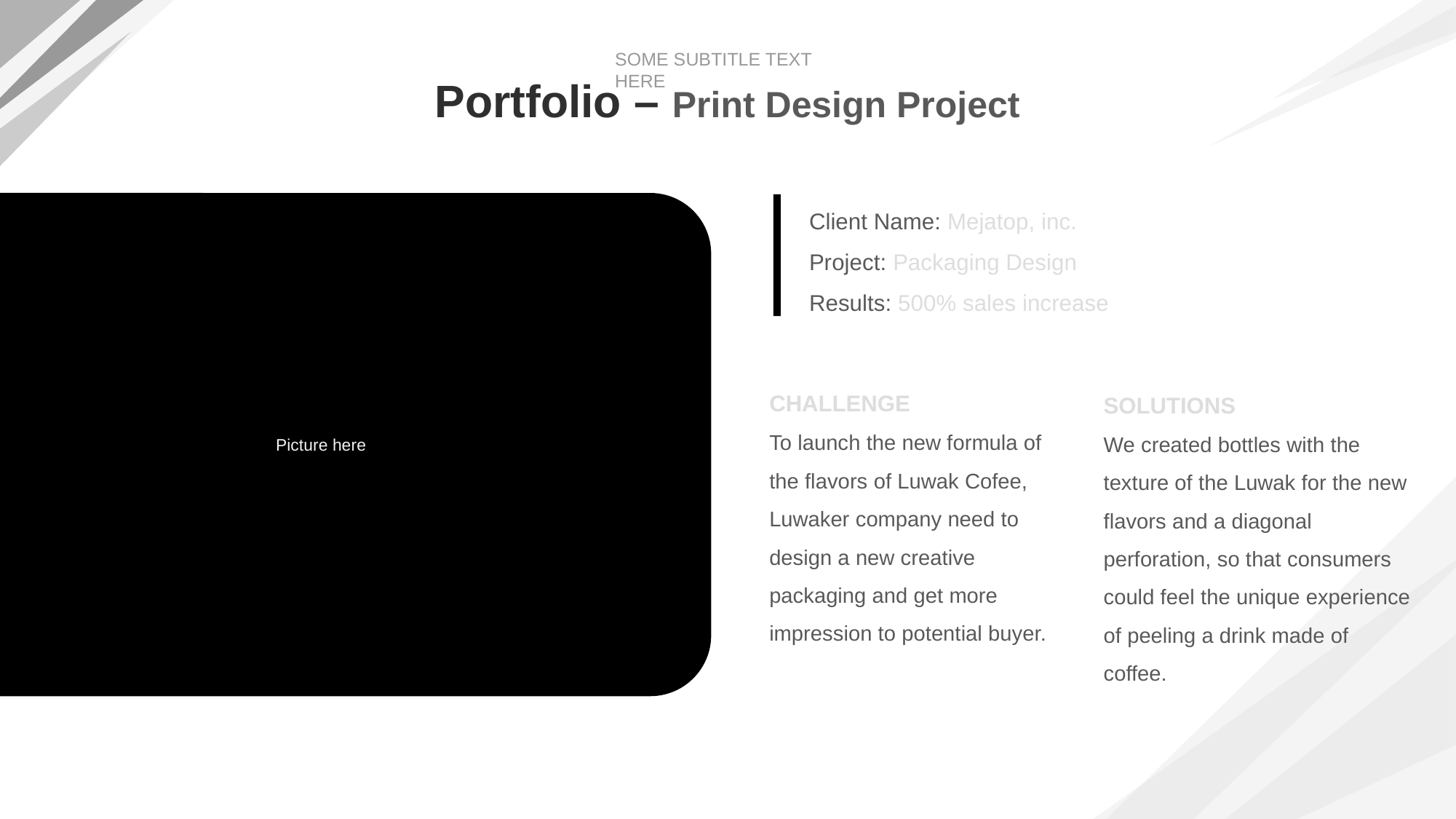

SOME SUBTITLE TEXT HERE
# Portfolio – Print Design Project
Client Name: Mejatop, inc.
Project: Packaging Design
Results: 500% sales increase
Picture here

CHALLENGE
To launch the new formula of the flavors of Luwak Cofee, Luwaker company need to design a new creative packaging and get more impression to potential buyer.
SOLUTIONS
We created bottles with the texture of the Luwak for the new flavors and a diagonal perforation, so that consumers could feel the unique experience of peeling a drink made of coffee.